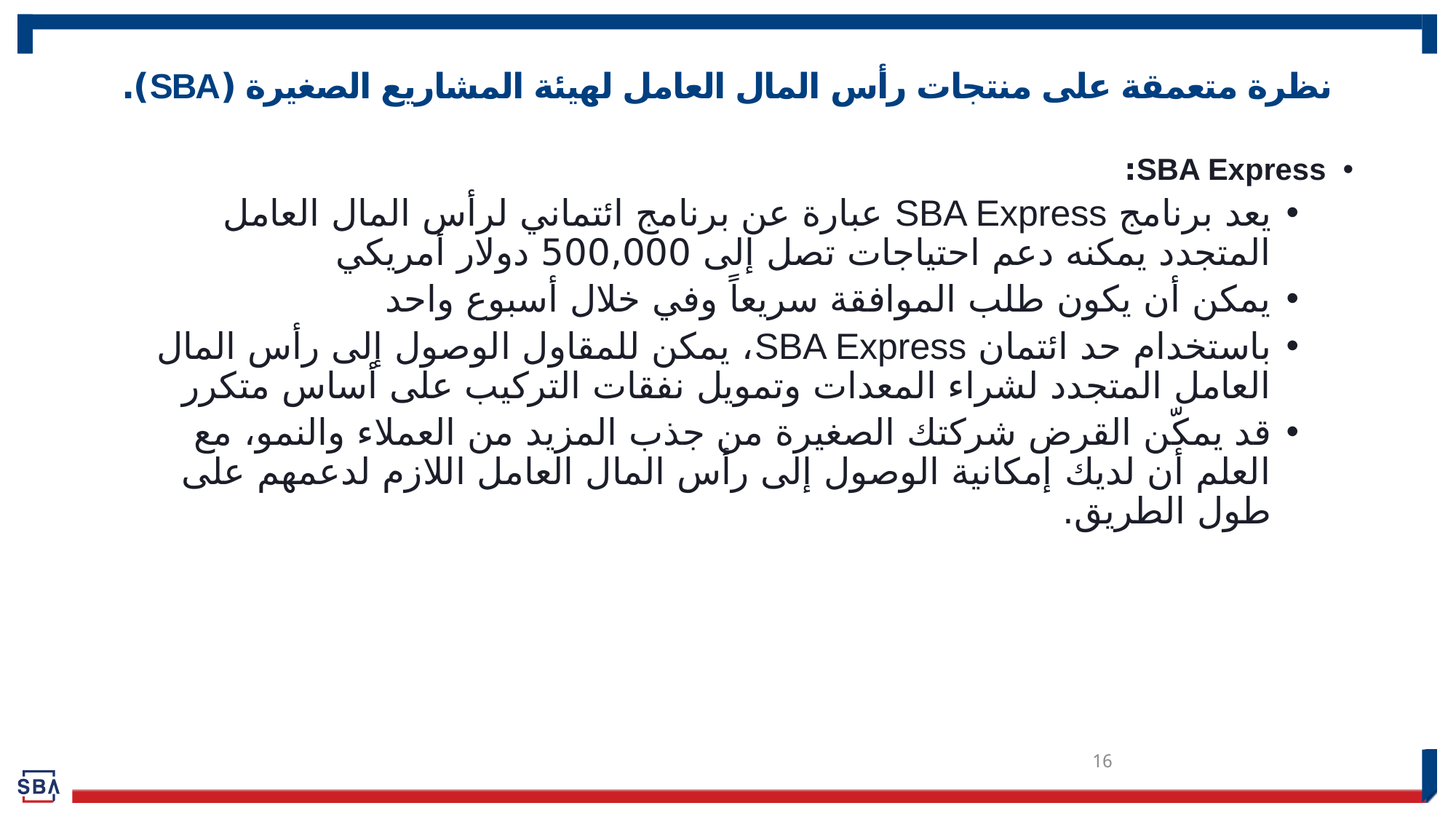

# نظرة متعمقة على منتجات رأس المال العامل لهيئة المشاريع الصغيرة (SBA).
SBA Express:
يعد برنامج SBA Express عبارة عن برنامج ائتماني لرأس المال العامل المتجدد يمكنه دعم احتياجات تصل إلى 500,000 دولار أمريكي
يمكن أن يكون طلب الموافقة سريعاً وفي خلال أسبوع واحد
باستخدام حد ائتمان SBA Express، يمكن للمقاول الوصول إلى رأس المال العامل المتجدد لشراء المعدات وتمويل نفقات التركيب على أساس متكرر
قد يمكّن القرض شركتك الصغيرة من جذب المزيد من العملاء والنمو، مع العلم أن لديك إمكانية الوصول إلى رأس المال العامل اللازم لدعمهم على طول الطريق.
16